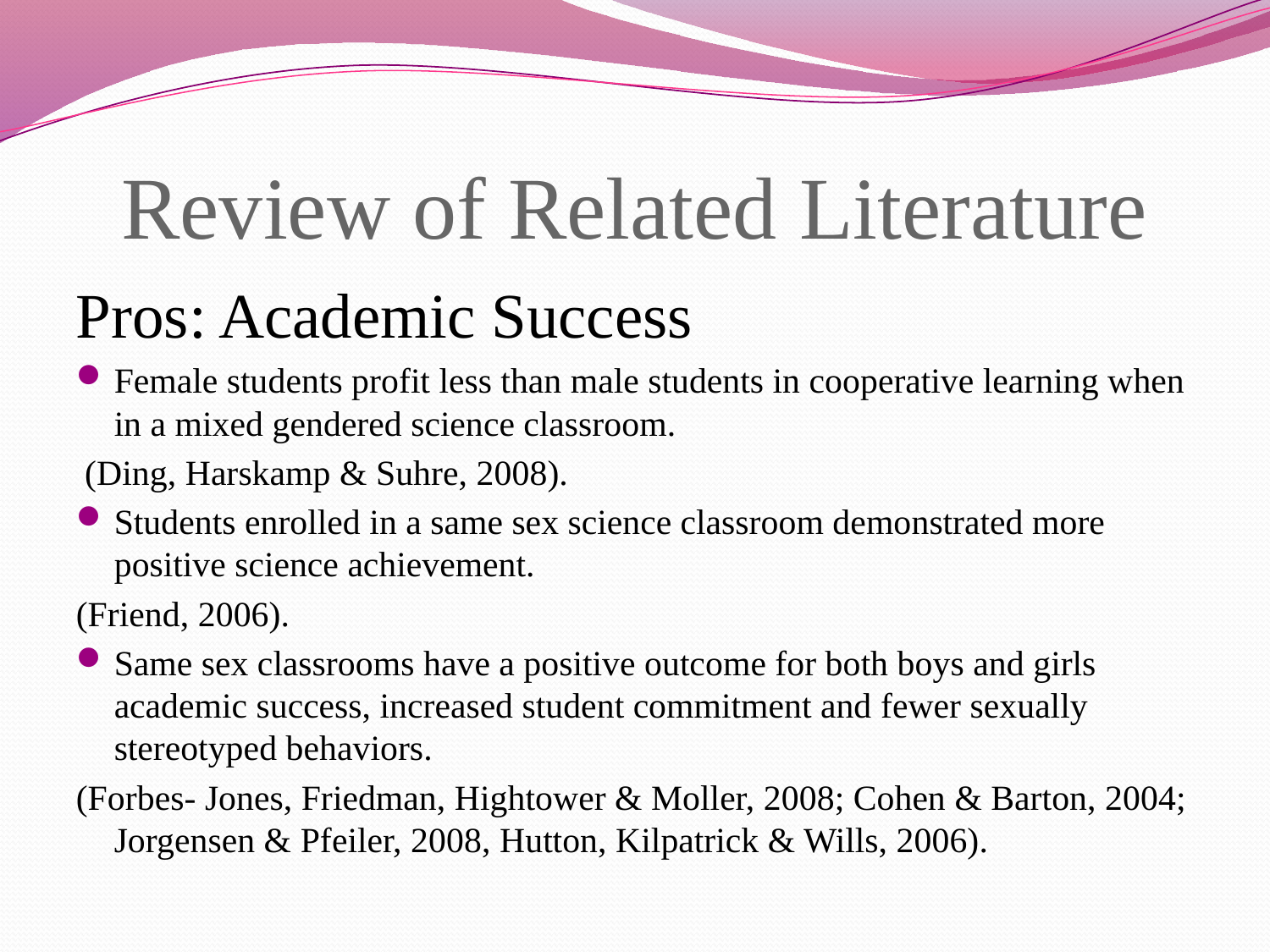

# Review of Related Literature
Pros: Academic Success
Female students profit less than male students in cooperative learning when in a mixed gendered science classroom.
 (Ding, Harskamp & Suhre, 2008).
Students enrolled in a same sex science classroom demonstrated more positive science achievement.
(Friend, 2006).
Same sex classrooms have a positive outcome for both boys and girls academic success, increased student commitment and fewer sexually stereotyped behaviors.
(Forbes- Jones, Friedman, Hightower & Moller, 2008; Cohen & Barton, 2004; Jorgensen & Pfeiler, 2008, Hutton, Kilpatrick & Wills, 2006).